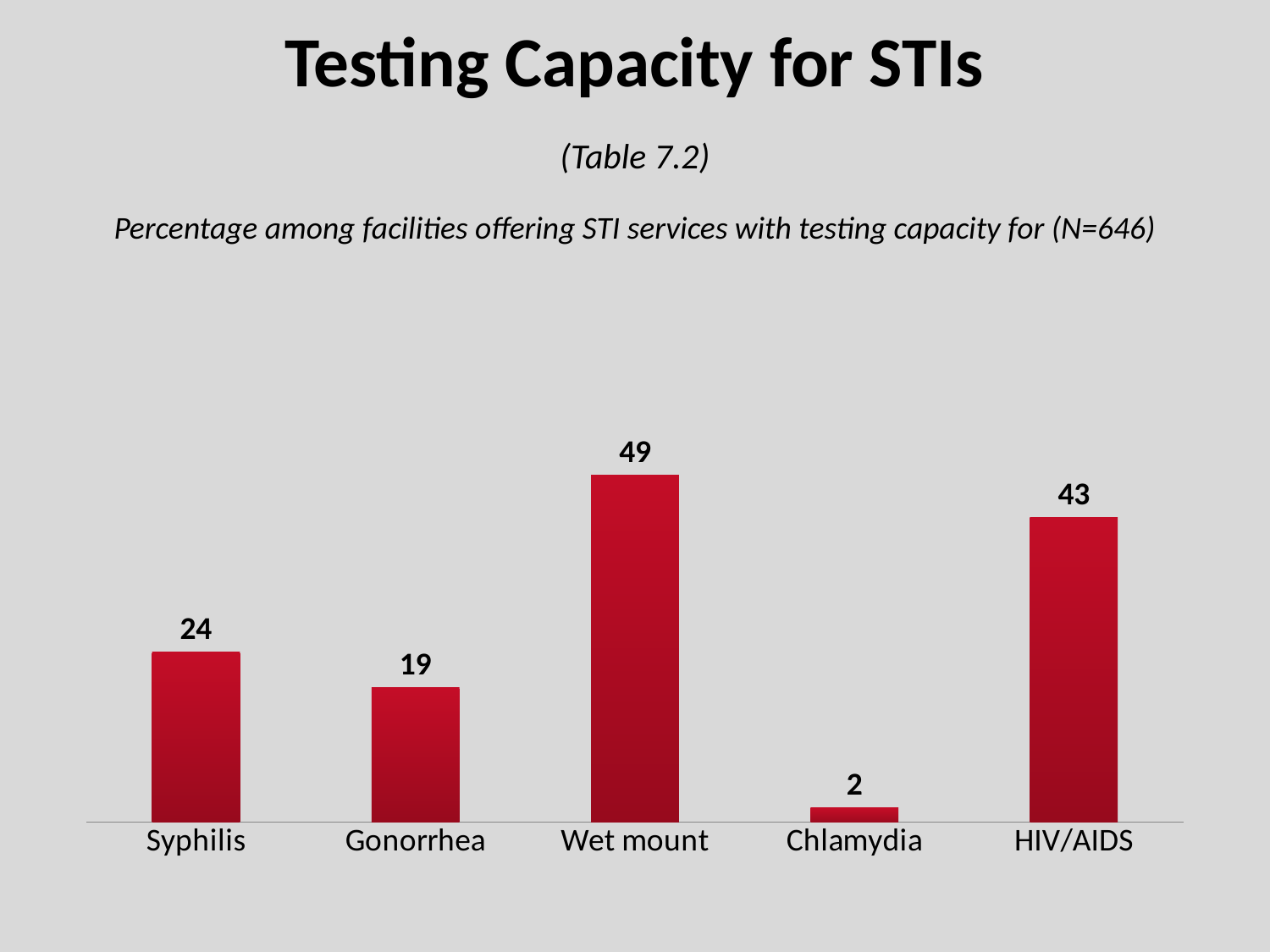

# Testing Capacity for STIs
(Table 7.2)
Percentage among facilities offering STI services with testing capacity for (N=646)

### Chart

| Category | Series 1 |
|---|---|
| Syphilis | 24.0 |
| Gonorrhea | 19.0 |
| Wet mount | 49.0 |
| Chlamydia | 2.0 |
| HIV/AIDS | 43.0 |